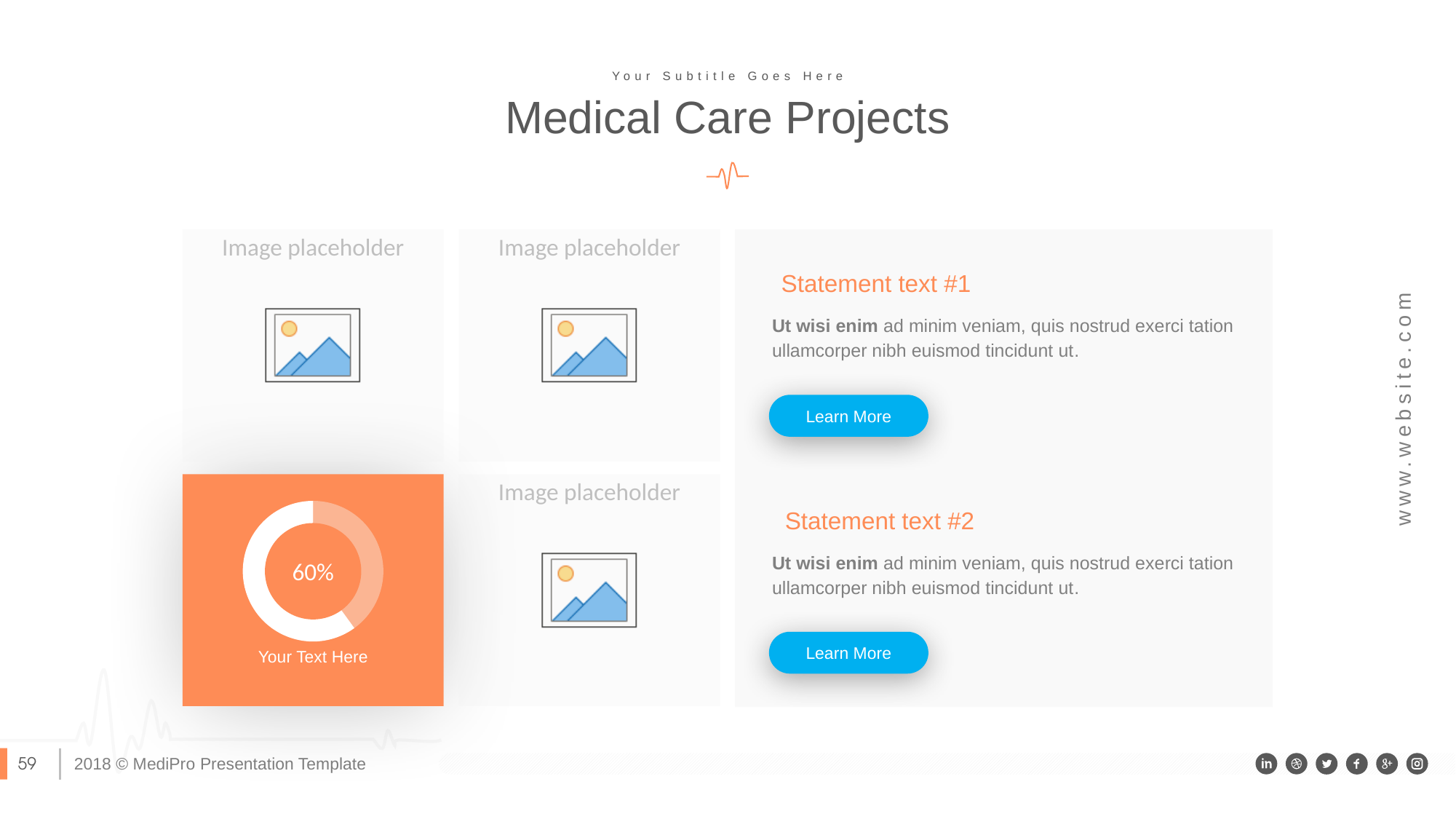

Your Subtitle Goes Here
Medical Care Projects

Statement text #1
Ut wisi enim ad minim veniam, quis nostrud exerci tation ullamcorper nibh euismod tincidunt ut.
Learn More

### Chart

| Category | Sales |
|---|---|
| 1st Qtr | 40.0 |
| 2nd Qtr | 60.0 |
60%
Your Text Here

Statement text #2
Ut wisi enim ad minim veniam, quis nostrud exerci tation ullamcorper nibh euismod tincidunt ut.
Learn More